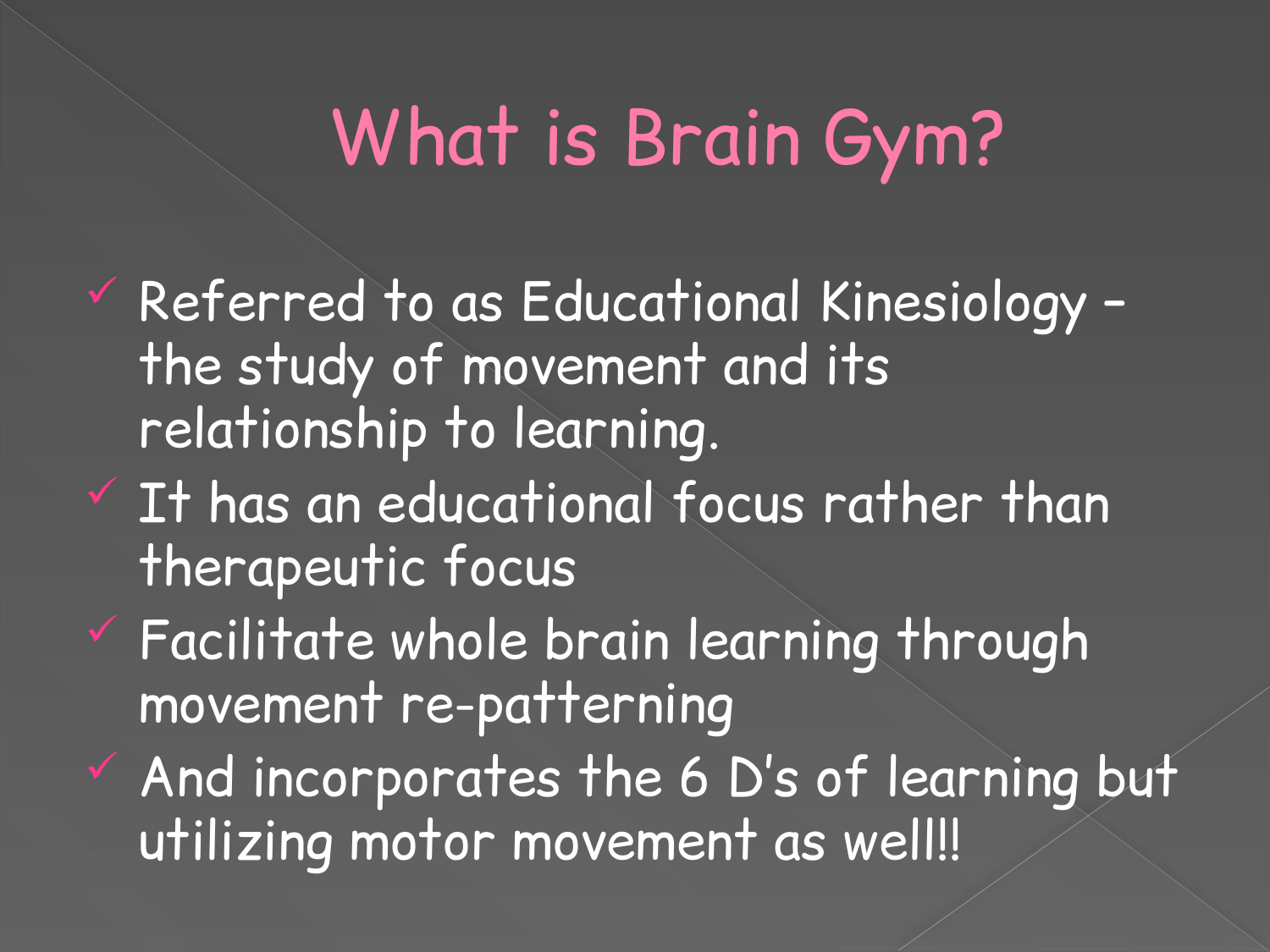

# What is Brain Gym?
Referred to as Educational Kinesiology – the study of movement and its relationship to learning.
It has an educational focus rather than therapeutic focus
Facilitate whole brain learning through movement re-patterning
And incorporates the 6 D’s of learning but utilizing motor movement as well!!